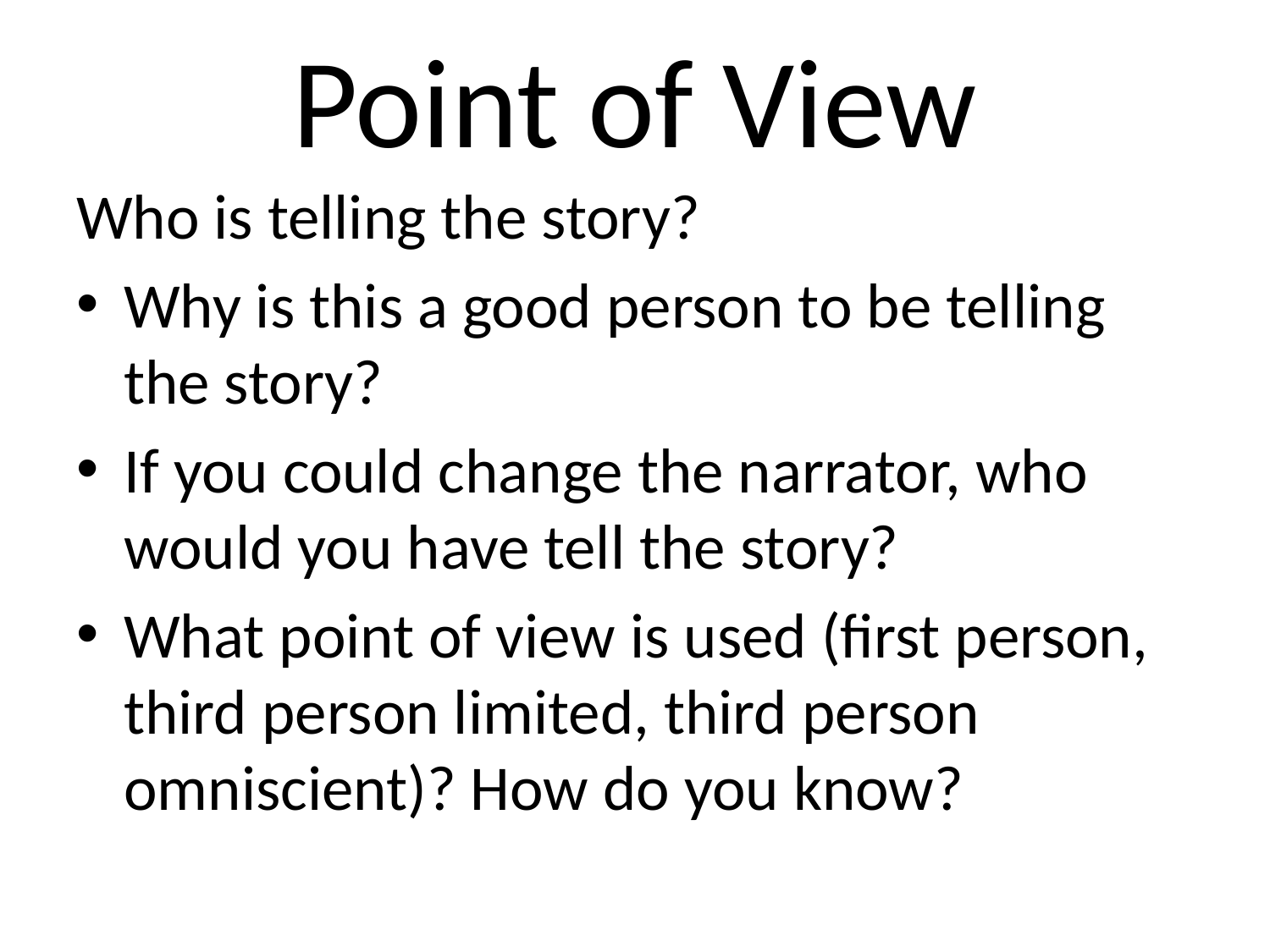

# Point of View
Who is telling the story?
Why is this a good person to be telling the story?
If you could change the narrator, who would you have tell the story?
What point of view is used (first person, third person limited, third person omniscient)? How do you know?